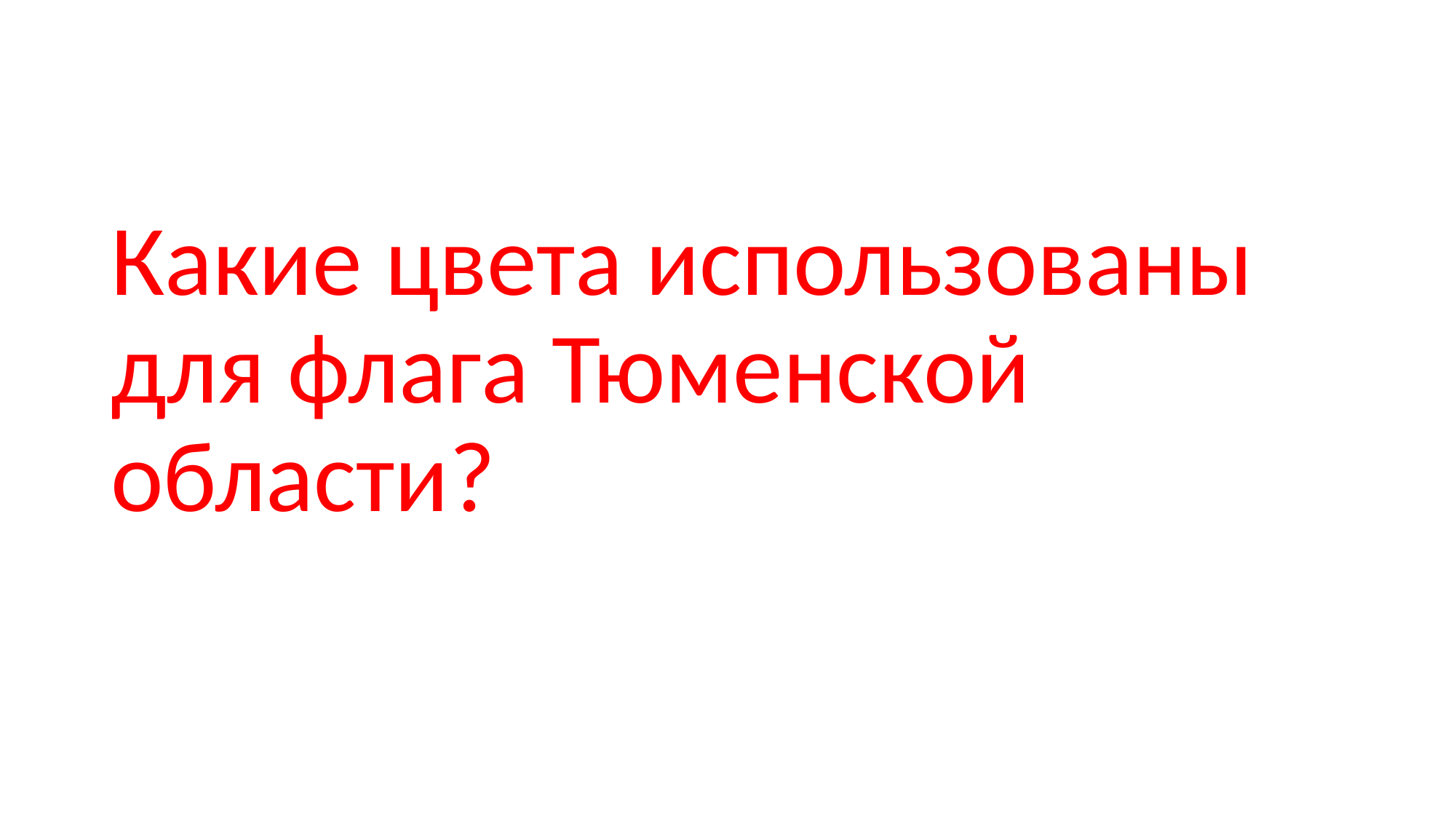

# Какие цвета использованы для флага Тюменской области?